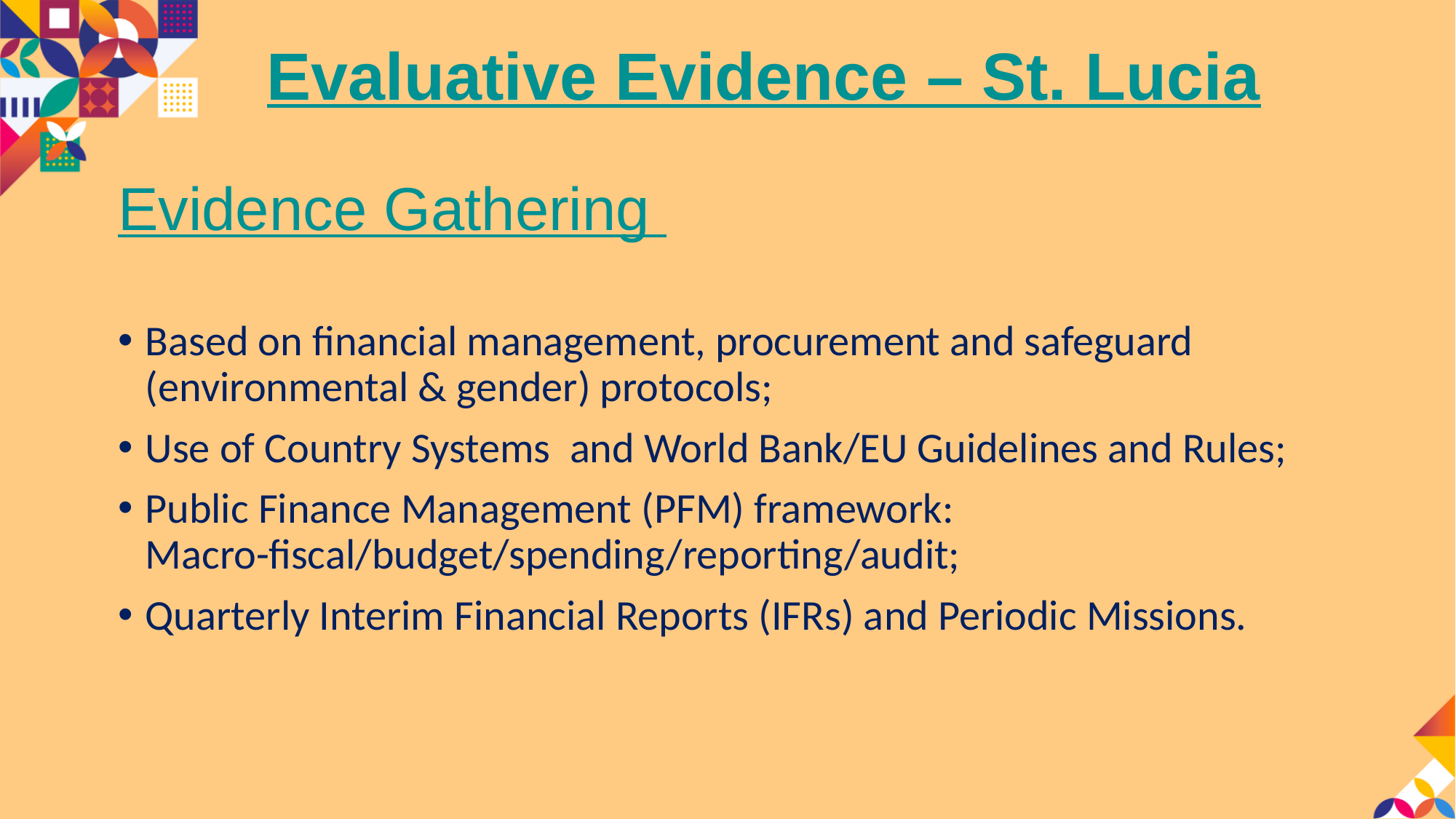

# Evaluative Evidence – St. Lucia
Evidence Gathering

Based on financial management, procurement and safeguard (environmental & gender) protocols;
Use of Country Systems  and World Bank/EU Guidelines and Rules;
Public Finance Management (PFM) framework: Macro-fiscal/budget/spending/reporting/audit;
Quarterly Interim Financial Reports (IFRs) and Periodic Missions.